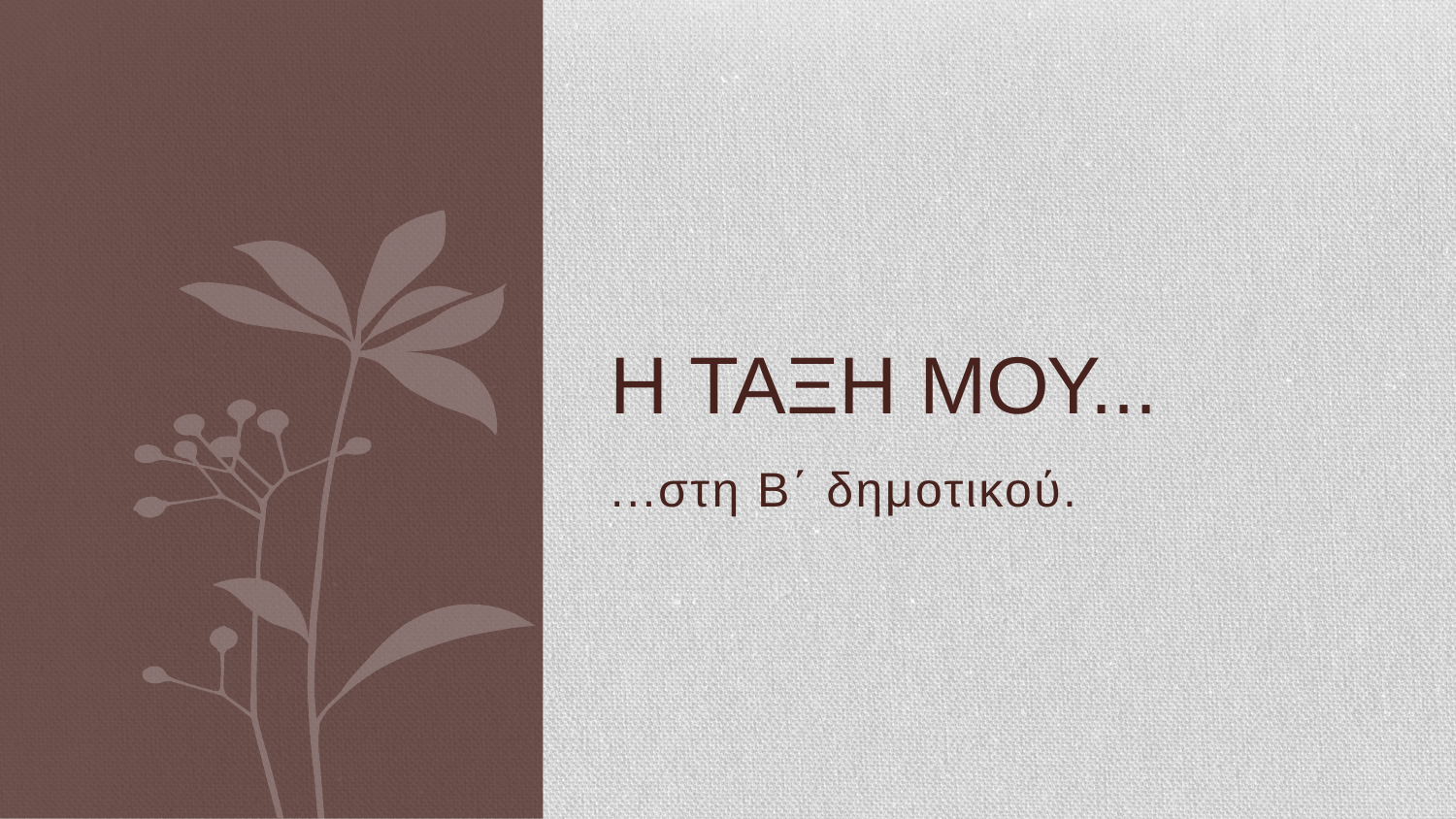

# Η ταξη μου...
...στη Β΄ δημοτικού.